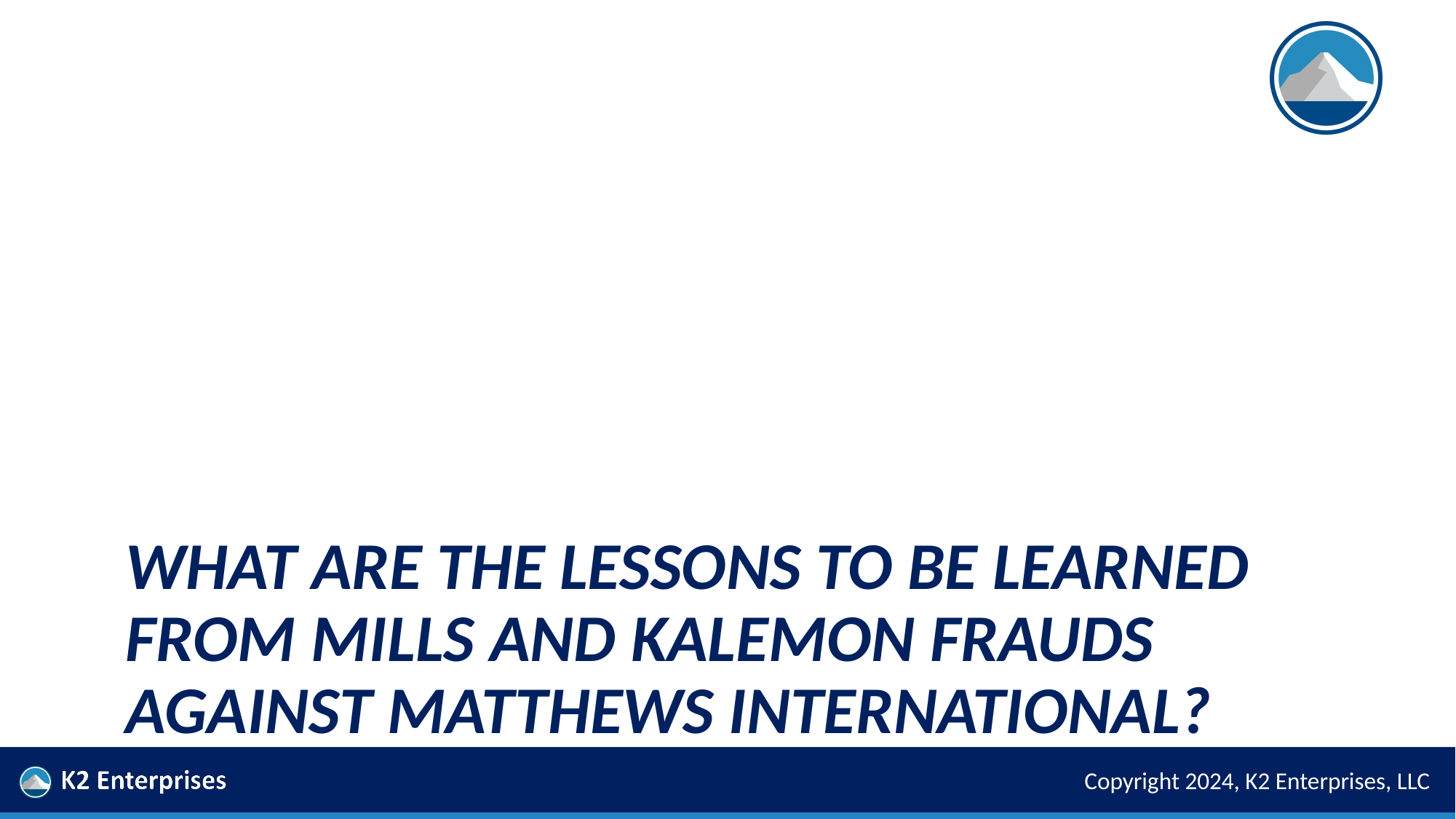

# What Are The Lessons To Be Learned From Mills And Kalemon Frauds Against Matthews International?